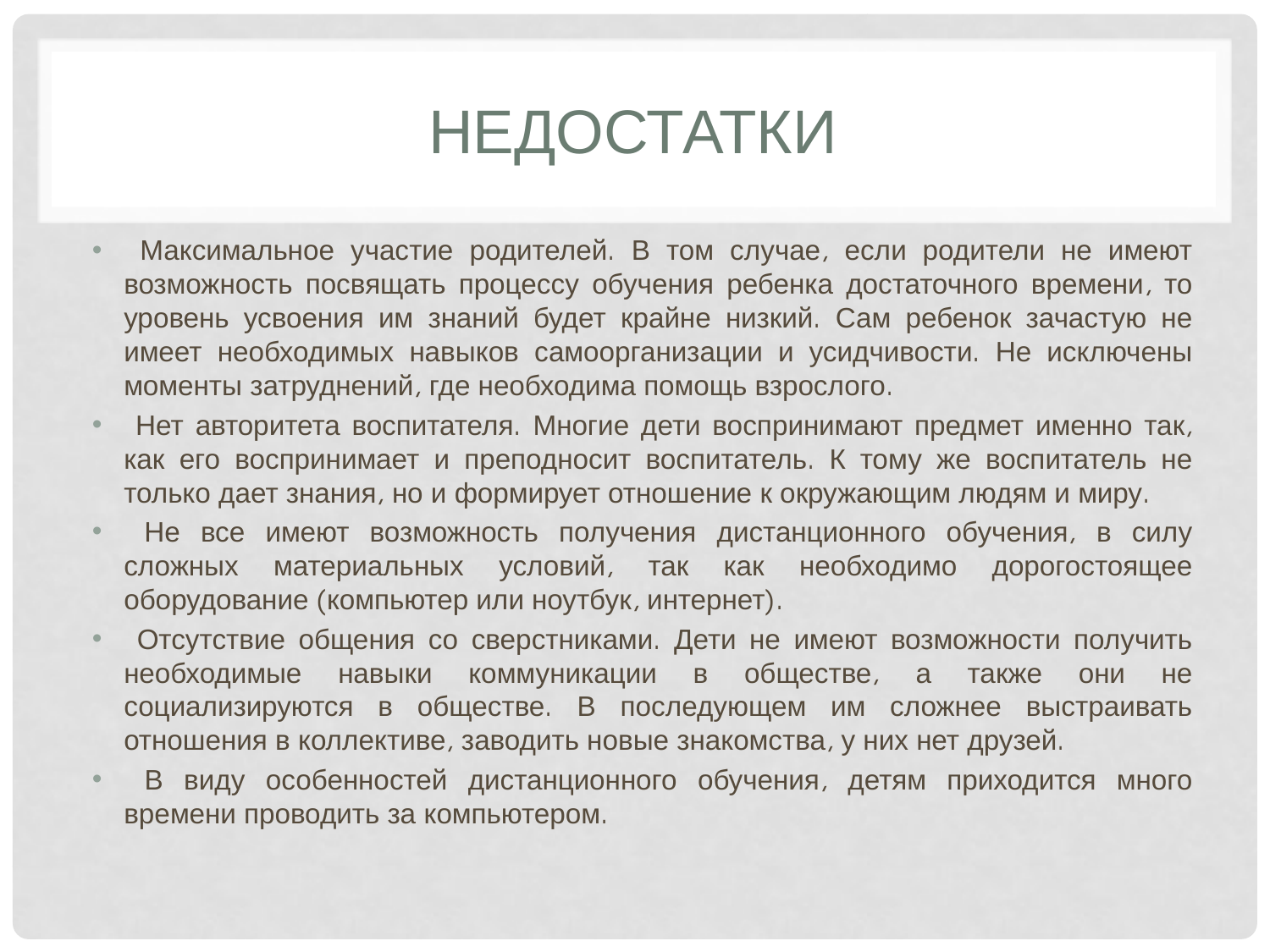

# Недостатки
 Максимальное участие родителей. В том случае, если родители не имеют возможность посвящать процессу обучения ребенка достаточного времени, то уровень усвоения им знаний будет крайне низкий. Сам ребенок зачастую не имеет необходимых навыков самоорганизации и усидчивости. Не исключены моменты затруднений, где необходима помощь взрослого.
 Нет авторитета воспитателя. Многие дети воспринимают предмет именно так, как его воспринимает и преподносит воспитатель. К тому же воспитатель не только дает знания, но и формирует отношение к окружающим людям и миру.
 Не все имеют возможность получения дистанционного обучения, в силу сложных материальных условий, так как необходимо дорогостоящее оборудование (компьютер или ноутбук, интернет).
 Отсутствие общения со сверстниками. Дети не имеют возможности получить необходимые навыки коммуникации в обществе, а также они не социализируются в обществе. В последующем им сложнее выстраивать отношения в коллективе, заводить новые знакомства, у них нет друзей.
 В виду особенностей дистанционного обучения, детям приходится много времени проводить за компьютером.